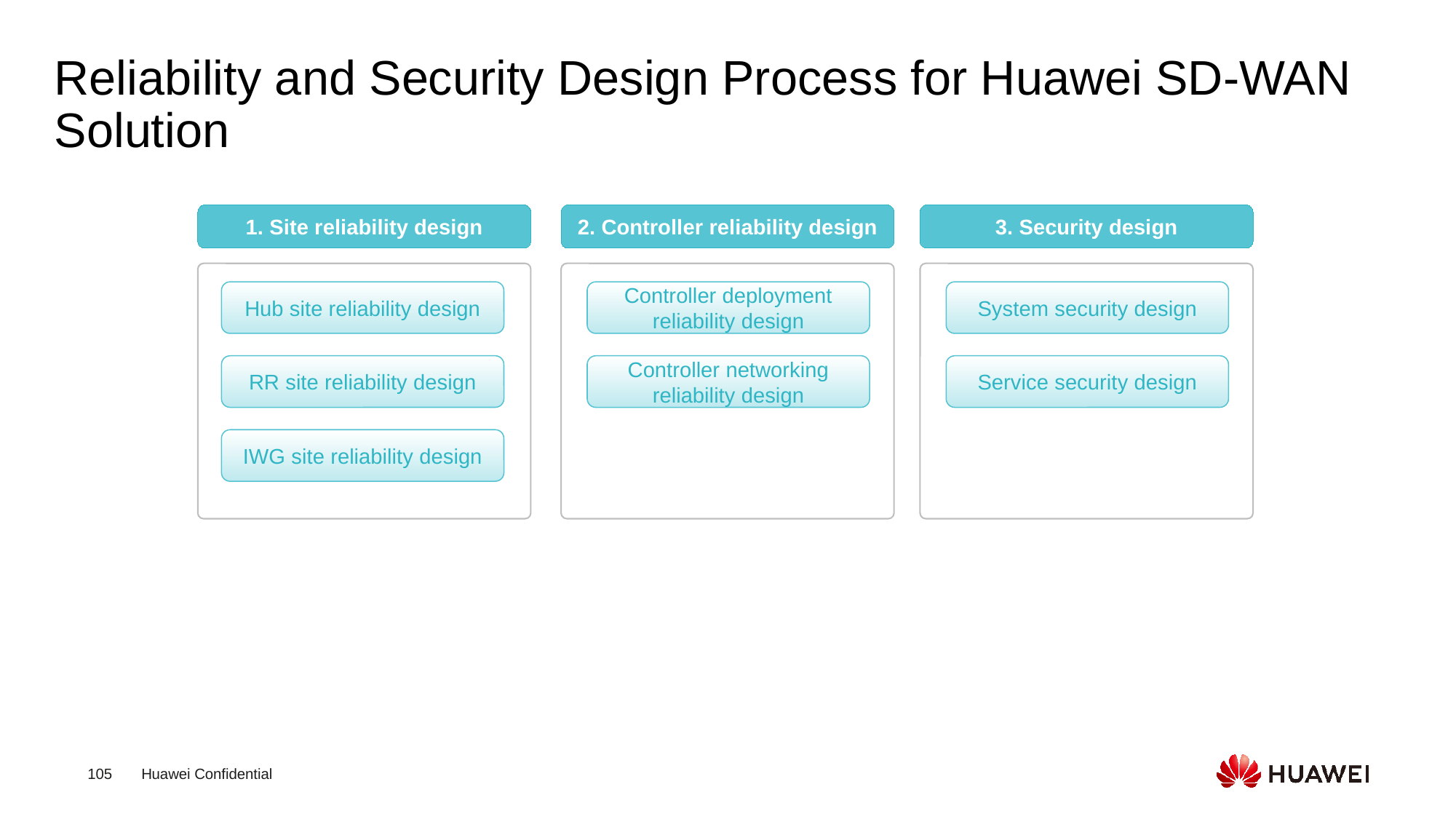

# Reliability and Security Design Process for Huawei SD-WAN Solution
1. Site reliability design
2. Controller reliability design
3. Security design

Hub site reliability design
Controller deployment reliability design
System security design
RR site reliability design
Controller networking reliability design
Service security design
IWG site reliability design